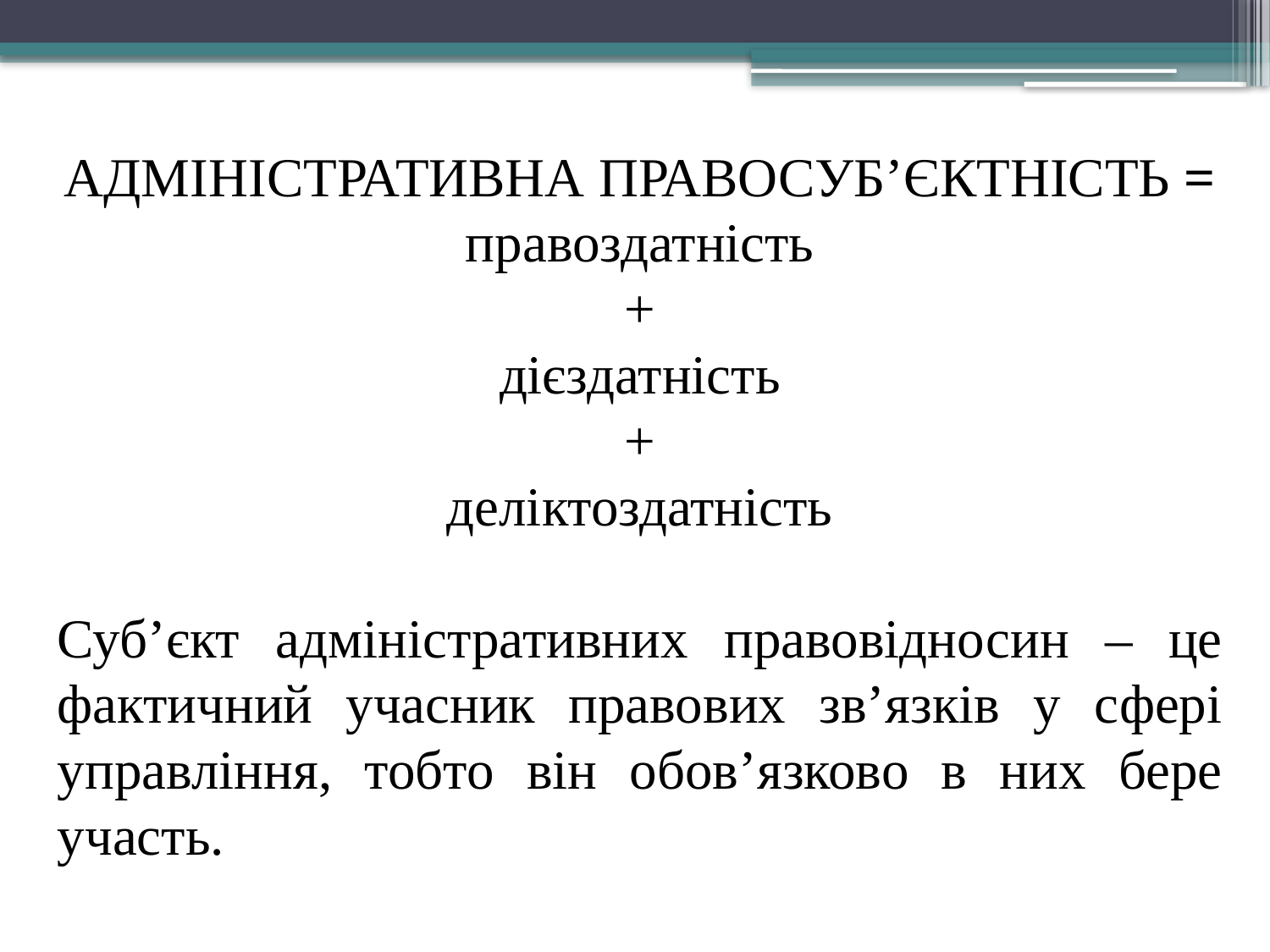

АДМІНІСТРАТИВНА ПРАВОСУБ’ЄКТНІСТЬ =
правоздатність
+
дієздатність
+
деліктоздатність

Суб’єкт адміністративних правовідносин – це фактичний учасник правових зв’язків у сфері управління, тобто він обов’язково в них бере участь.